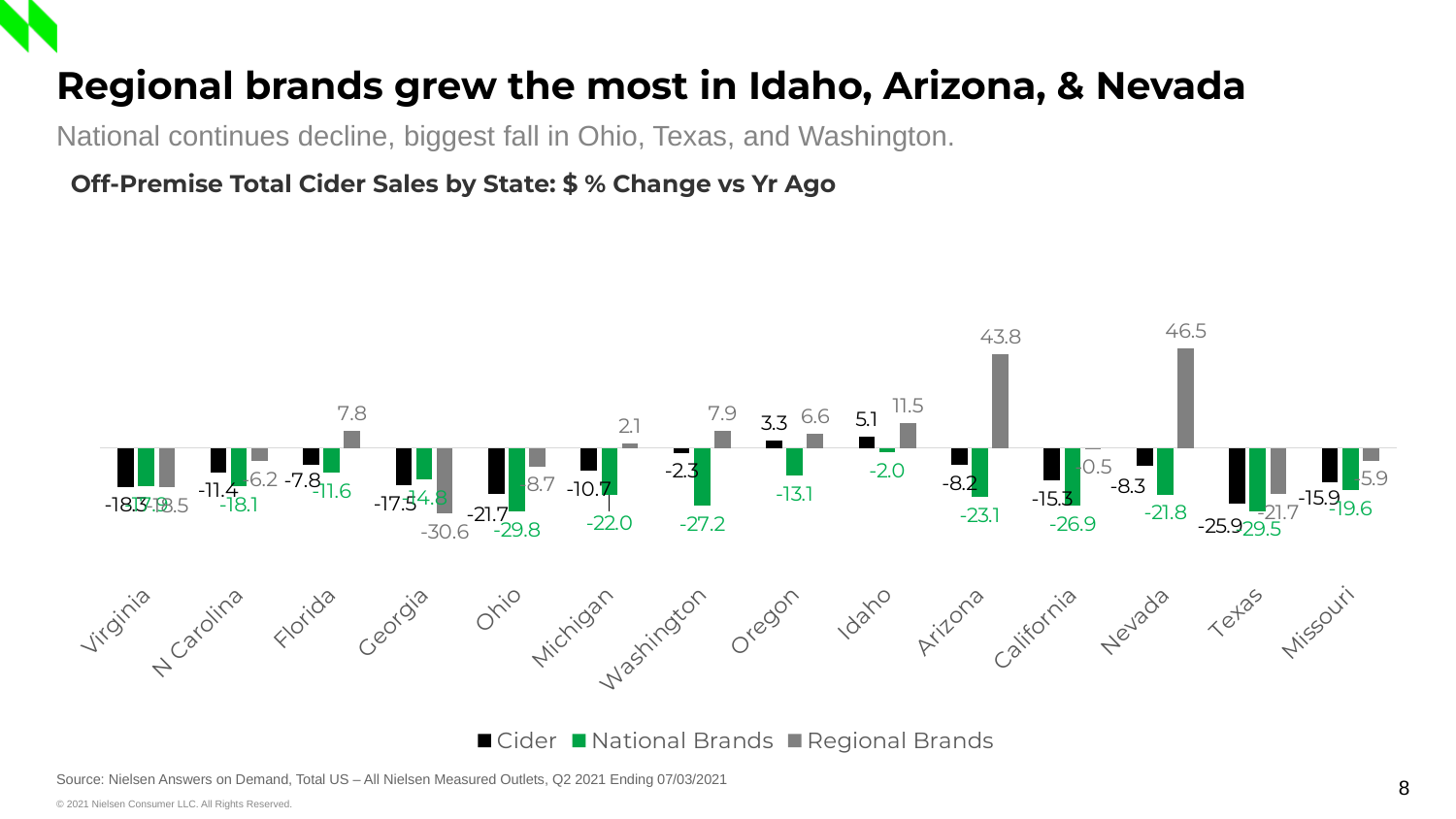

Regional brands grew the most in Idaho, Arizona, & Nevada
National continues decline, biggest fall in Ohio, Texas, and Washington.
Off-Premise Total Cider Sales by State: $ % Change vs Yr Ago

### Chart

| Category | Cider | National Brands | Regional Brands |
|---|---|---|---|
| Virginia | -18.274 | -17.898 | -18.459 |
| N Carolina | -11.396 | -18.089 | -6.242 |
| Florida | -7.766 | -11.598 | 7.754 |
| Georgia | -17.479 | -14.786 | -30.576 |
| Ohio | -21.673 | -29.837 | -8.652 |
| Michigan | -10.693 | -22.03 | 2.098 |
| Washington | -2.295 | -27.185 | 7.892 |
| Oregon | 3.347 | -13.125 | 6.569 |
| Idaho | 5.148 | -1.999 | 11.526 |
| Arizona | -8.15 | -23.066 | 43.809 |
| California | -15.342 | -26.917 | -0.532 |
| Nevada | -8.267 | -21.82 | 46.498 |
| Texas | -25.913 | -29.534 | -21.731 |
| Missouri | -15.93 | -19.626 | -5.933 |
8
Source: Nielsen Answers on Demand, Total US – All Nielsen Measured Outlets, Q2 2021 Ending 07/03/2021